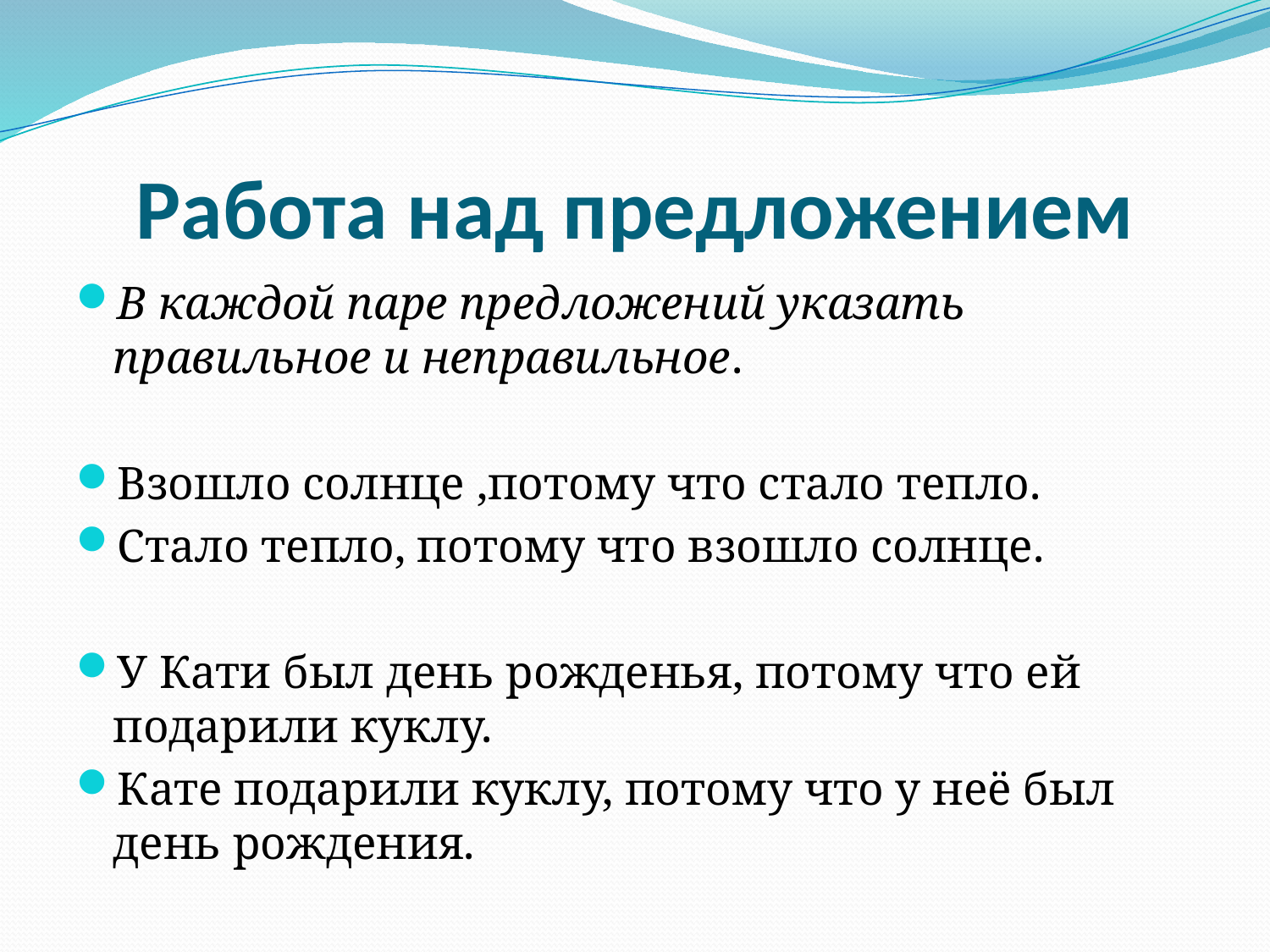

# Работа над предложением
В каждой паре предложений указать правильное и неправильное.

Взошло солнце ,потому что стало тепло.
Стало тепло, потому что взошло солнце.

У Кати был день рожденья, потому что ей подарили куклу.
Кате подарили куклу, потому что у неё был день рождения.